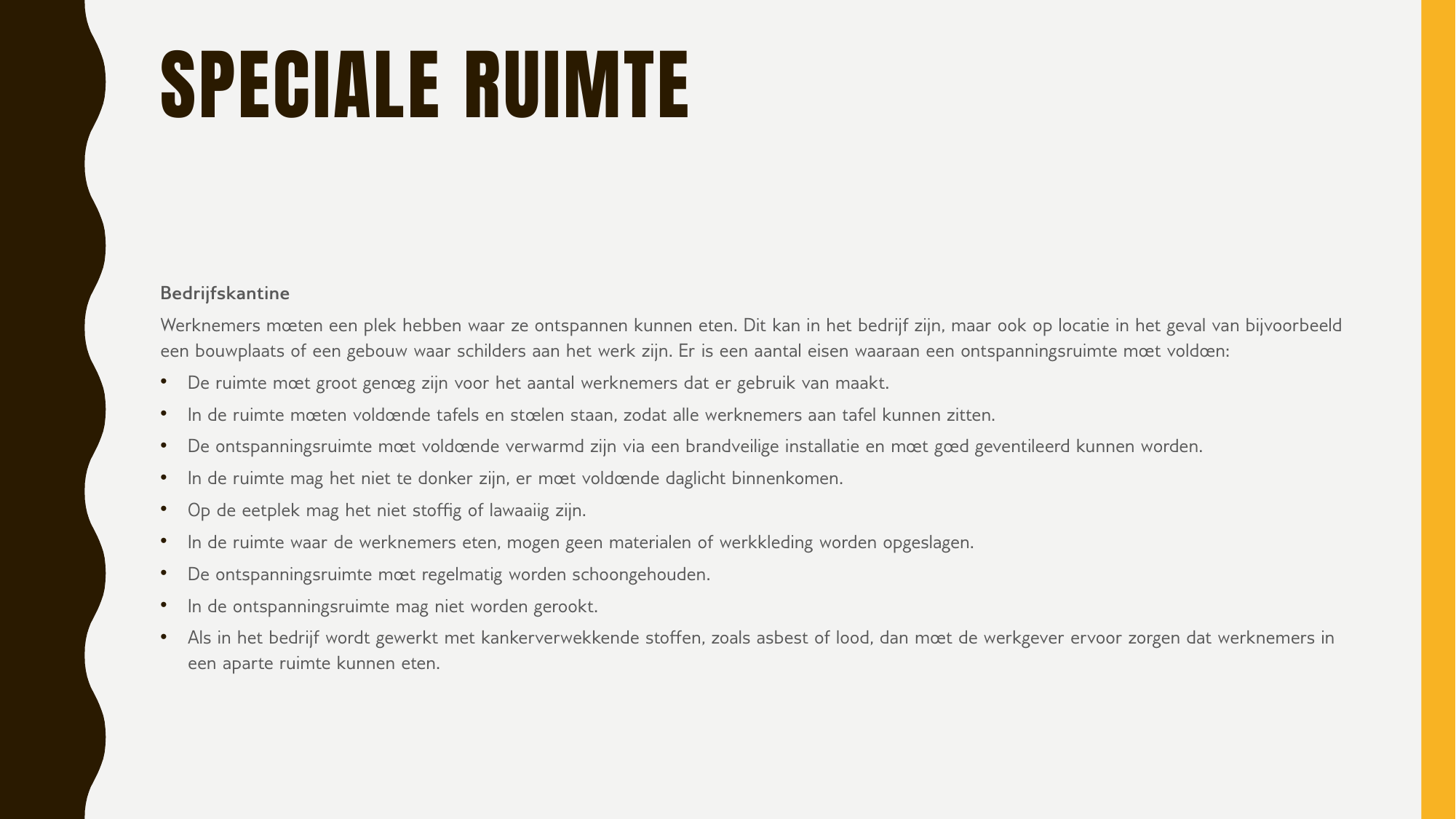

# Speciale ruimte
Bedrijfskantine
Werknemers moeten een plek hebben waar ze ontspannen kunnen eten. Dit kan in het bedrijf zijn, maar ook op locatie in het geval van bijvoorbeeld een bouwplaats of een gebouw waar schilders aan het werk zijn. Er is een aantal eisen waaraan een ontspanningsruimte moet voldoen:
De ruimte moet groot genoeg zijn voor het aantal werknemers dat er gebruik van maakt.
In de ruimte moeten voldoende tafels en stoelen staan, zodat alle werknemers aan tafel kunnen zitten.
De ontspanningsruimte moet voldoende verwarmd zijn via een brandveilige installatie en moet goed geventileerd kunnen worden.
In de ruimte mag het niet te donker zijn, er moet voldoende daglicht binnenkomen.
Op de eetplek mag het niet stoffig of lawaaiig zijn.
In de ruimte waar de werknemers eten, mogen geen materialen of werkkleding worden opgeslagen.
De ontspanningsruimte moet regelmatig worden schoongehouden.
In de ontspanningsruimte mag niet worden gerookt.
Als in het bedrijf wordt gewerkt met kankerverwekkende stoffen, zoals asbest of lood, dan moet de werkgever ervoor zorgen dat werknemers in een aparte ruimte kunnen eten.